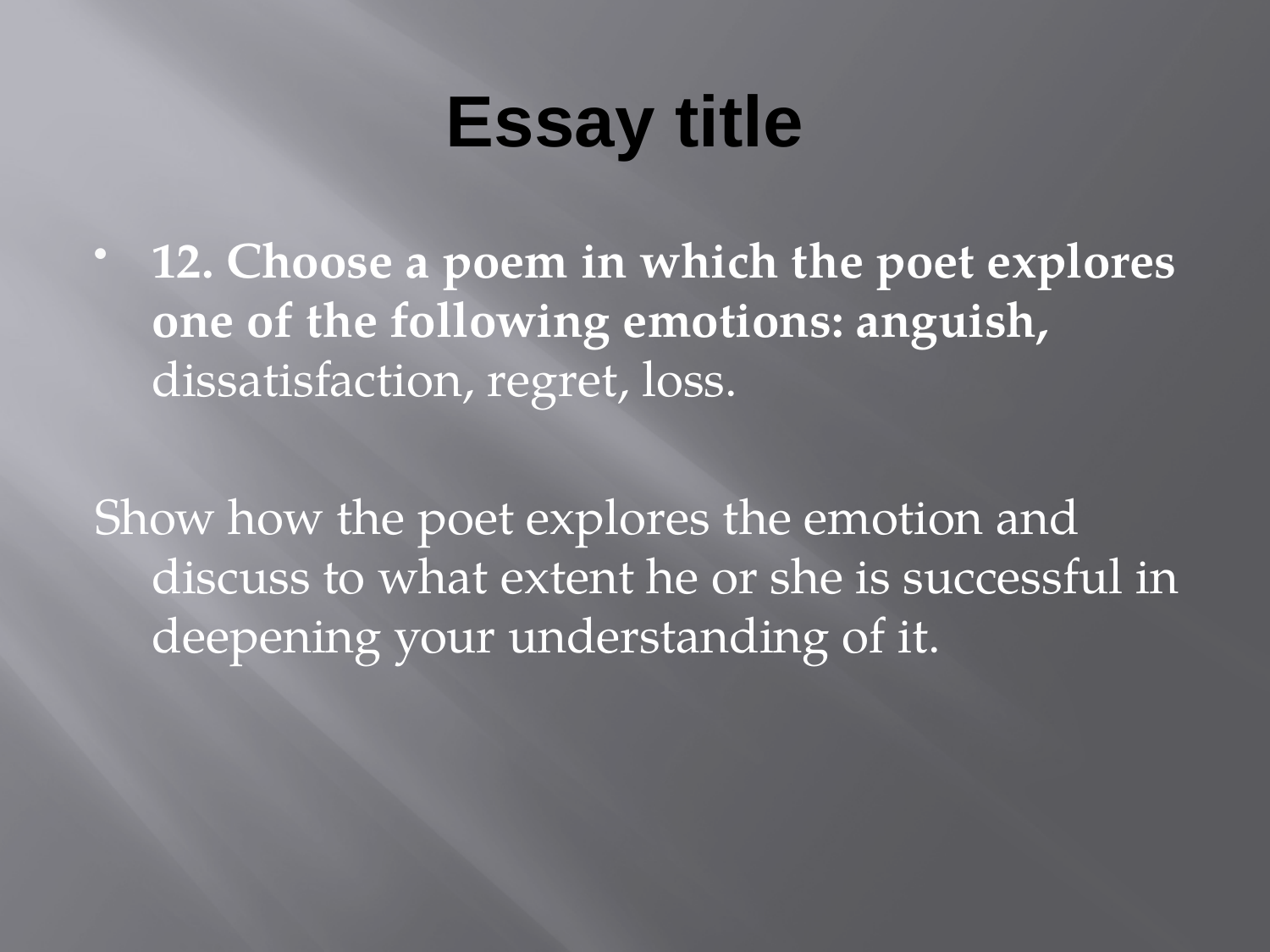

# Essay title
12. Choose a poem in which the poet explores one of the following emotions: anguish, dissatisfaction, regret, loss.

Show how the poet explores the emotion and discuss to what extent he or she is successful in deepening your understanding of it.